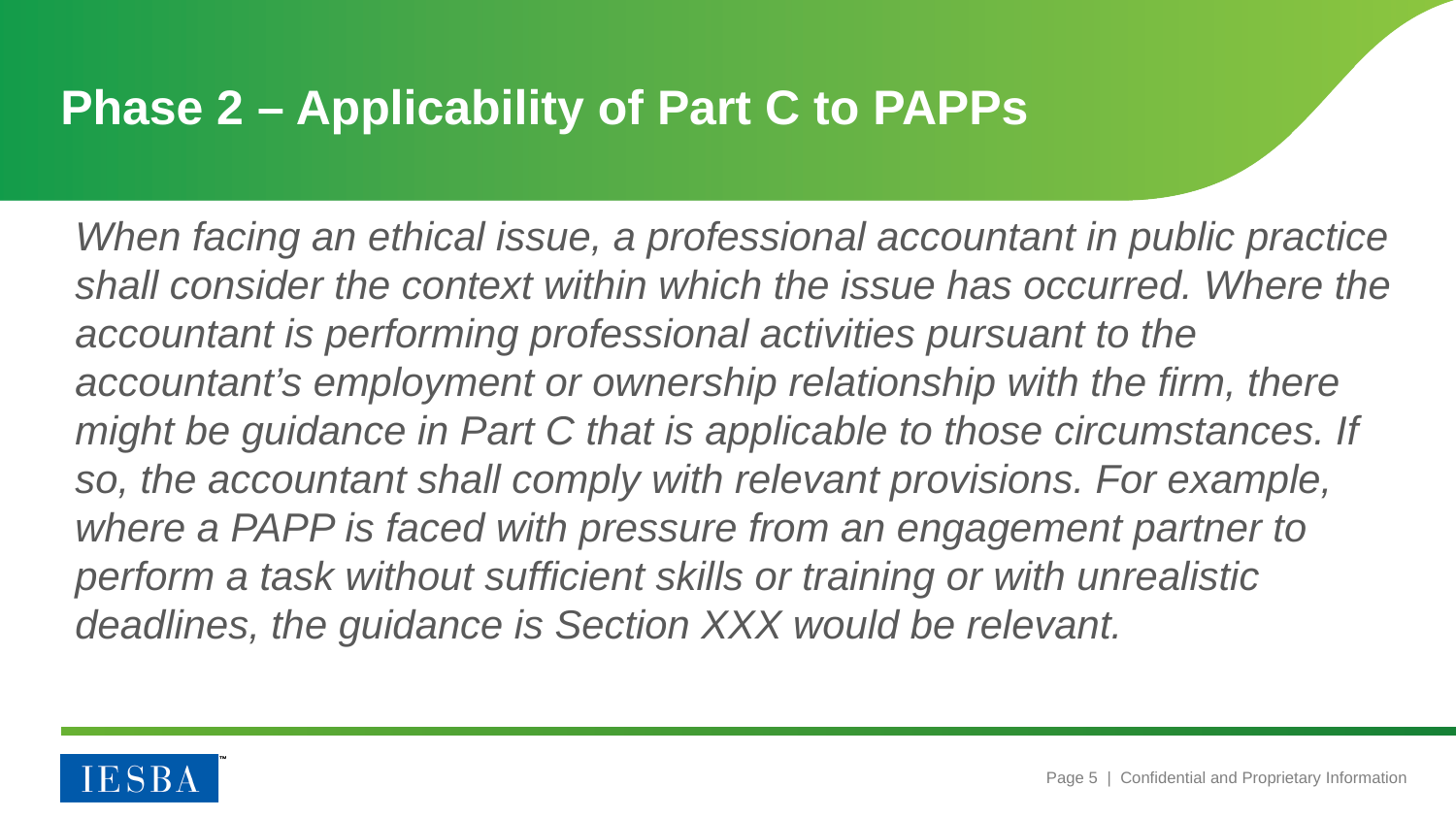

# Phase 2 – Applicability of Part C to PAPPs
When facing an ethical issue, a professional accountant in public practice shall consider the context within which the issue has occurred. Where the accountant is performing professional activities pursuant to the accountant’s employment or ownership relationship with the firm, there might be guidance in Part C that is applicable to those circumstances. If so, the accountant shall comply with relevant provisions. For example, where a PAPP is faced with pressure from an engagement partner to perform a task without sufficient skills or training or with unrealistic deadlines, the guidance is Section XXX would be relevant.